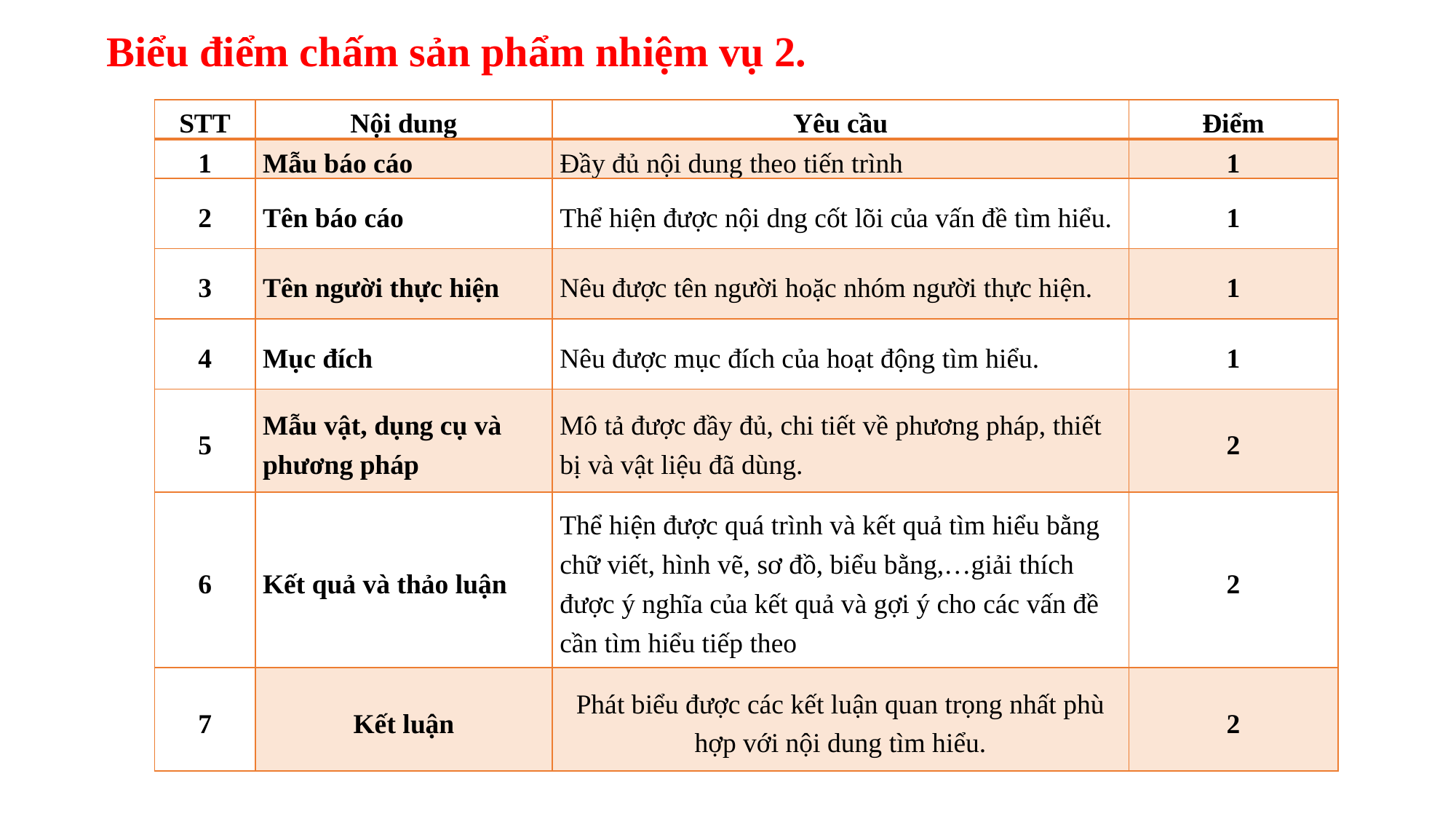

Biểu điểm chấm sản phẩm nhiệm vụ 2.
| STT | Nội dung | Yêu cầu | Điểm |
| --- | --- | --- | --- |
| 1 | Mẫu báo cáo | Đầy đủ nội dung theo tiến trình | 1 |
| 2 | Tên báo cáo | Thể hiện được nội dng cốt lõi của vấn đề tìm hiểu. | 1 |
| 3 | Tên người thực hiện | Nêu được tên người hoặc nhóm người thực hiện. | 1 |
| 4 | Mục đích | Nêu được mục đích của hoạt động tìm hiểu. | 1 |
| 5 | Mẫu vật, dụng cụ và phương pháp | Mô tả được đầy đủ, chi tiết về phương pháp, thiết bị và vật liệu đã dùng. | 2 |
| 6 | Kết quả và thảo luận | Thể hiện được quá trình và kết quả tìm hiểu bằng chữ viết, hình vẽ, sơ đồ, biểu bằng,…giải thích được ý nghĩa của kết quả và gợi ý cho các vấn đề cần tìm hiểu tiếp theo | 2 |
| 7 | Kết luận | Phát biểu được các kết luận quan trọng nhất phù hợp với nội dung tìm hiểu. | 2 |